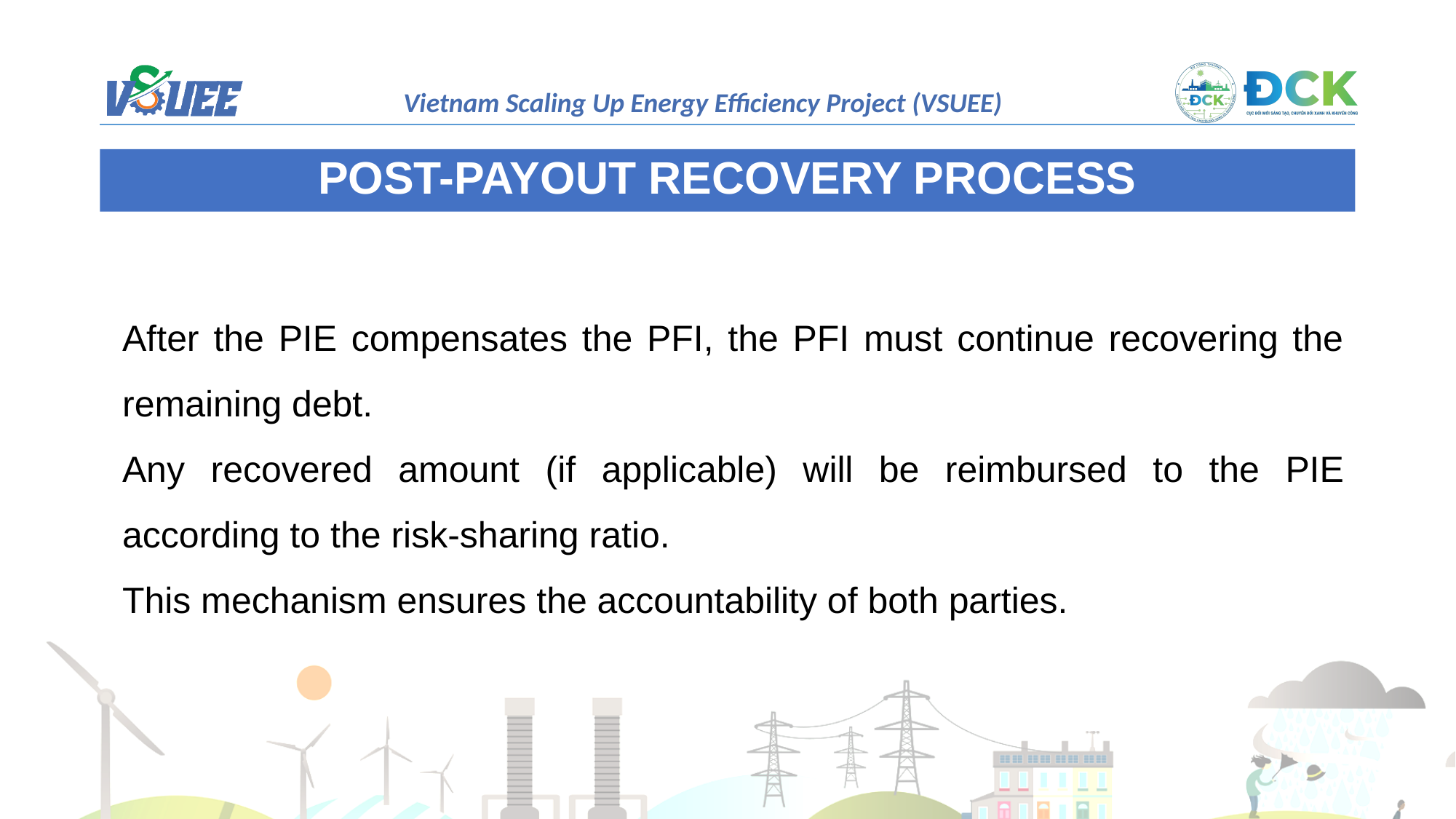

POST-PAYOUT RECOVERY PROCESS
After the PIE compensates the PFI, the PFI must continue recovering the remaining debt.
Any recovered amount (if applicable) will be reimbursed to the PIE according to the risk-sharing ratio.
This mechanism ensures the accountability of both parties.